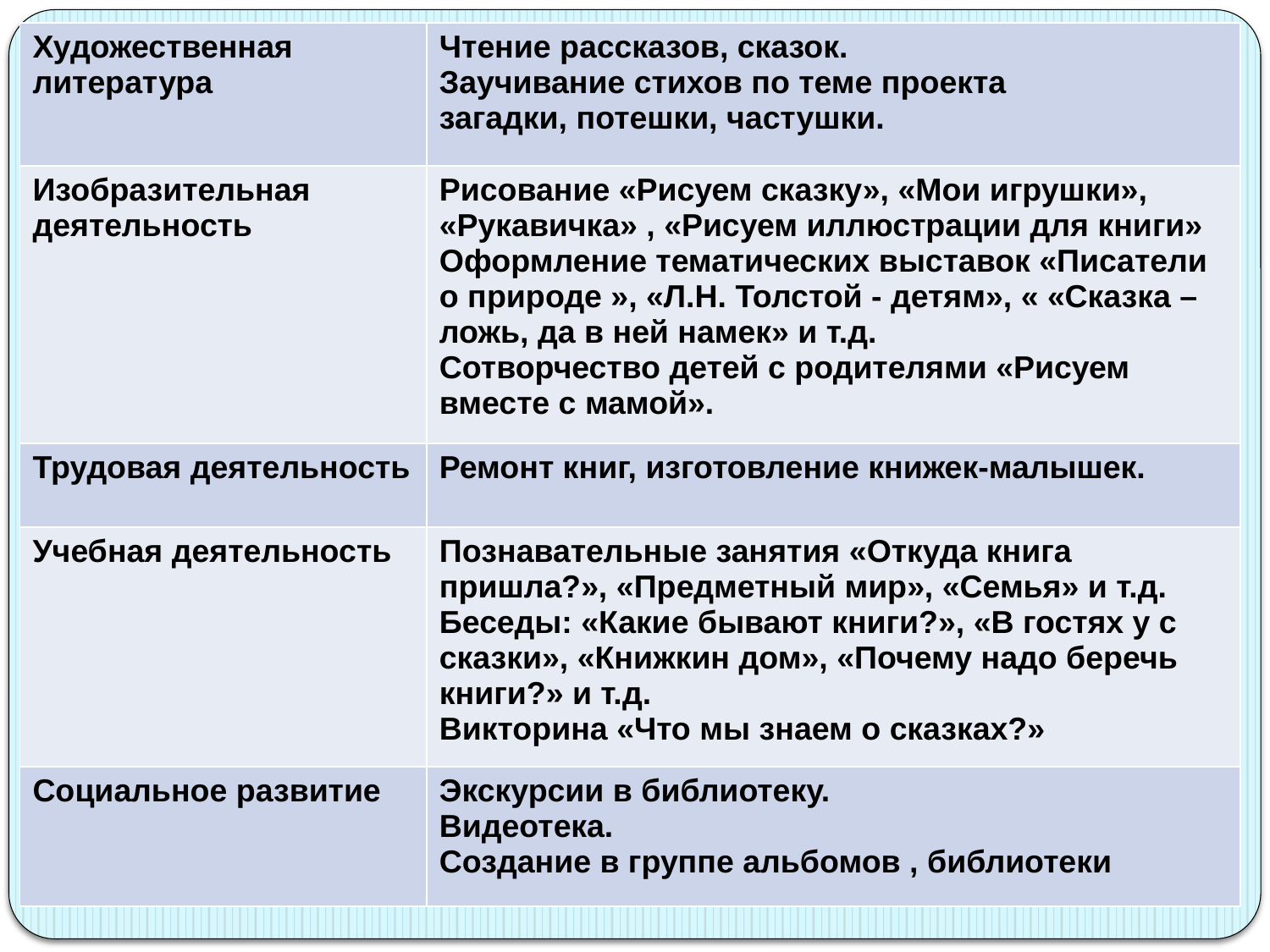

| Художественная литература | Чтение рассказов, сказок. Заучивание стихов по теме проекта загадки, потешки, частушки. |
| --- | --- |
| Изобразительная деятельность | Рисование «Рисуем сказку», «Мои игрушки», «Рукавичка» , «Рисуем иллюстрации для книги» Оформление тематических выставок «Писатели о природе », «Л.Н. Толстой - детям», « «Сказка – ложь, да в ней намек» и т.д. Сотворчество детей с родителями «Рисуем вместе с мамой». |
| Трудовая деятельность | Ремонт книг, изготовление книжек-малышек. |
| Учебная деятельность | Познавательные занятия «Откуда книга пришла?», «Предметный мир», «Семья» и т.д. Беседы: «Какие бывают книги?», «В гостях у с сказки», «Книжкин дом», «Почему надо беречь книги?» и т.д. Викторина «Что мы знаем о сказках?» |
| Социальное развитие | Экскурсии в библиотеку. Видеотека. Создание в группе альбомов , библиотеки |